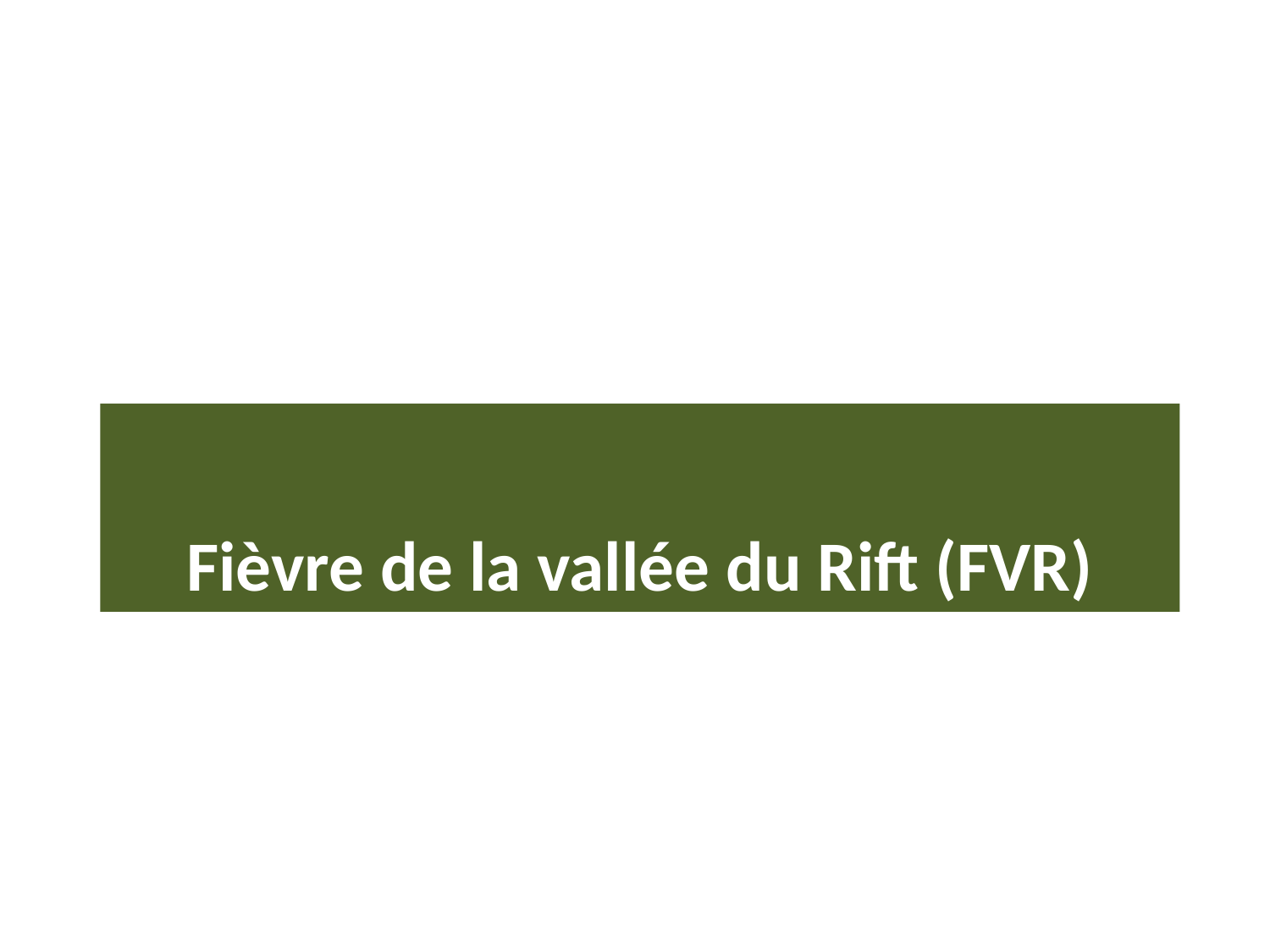

Fièvre de la vallée du Rift (FVR)